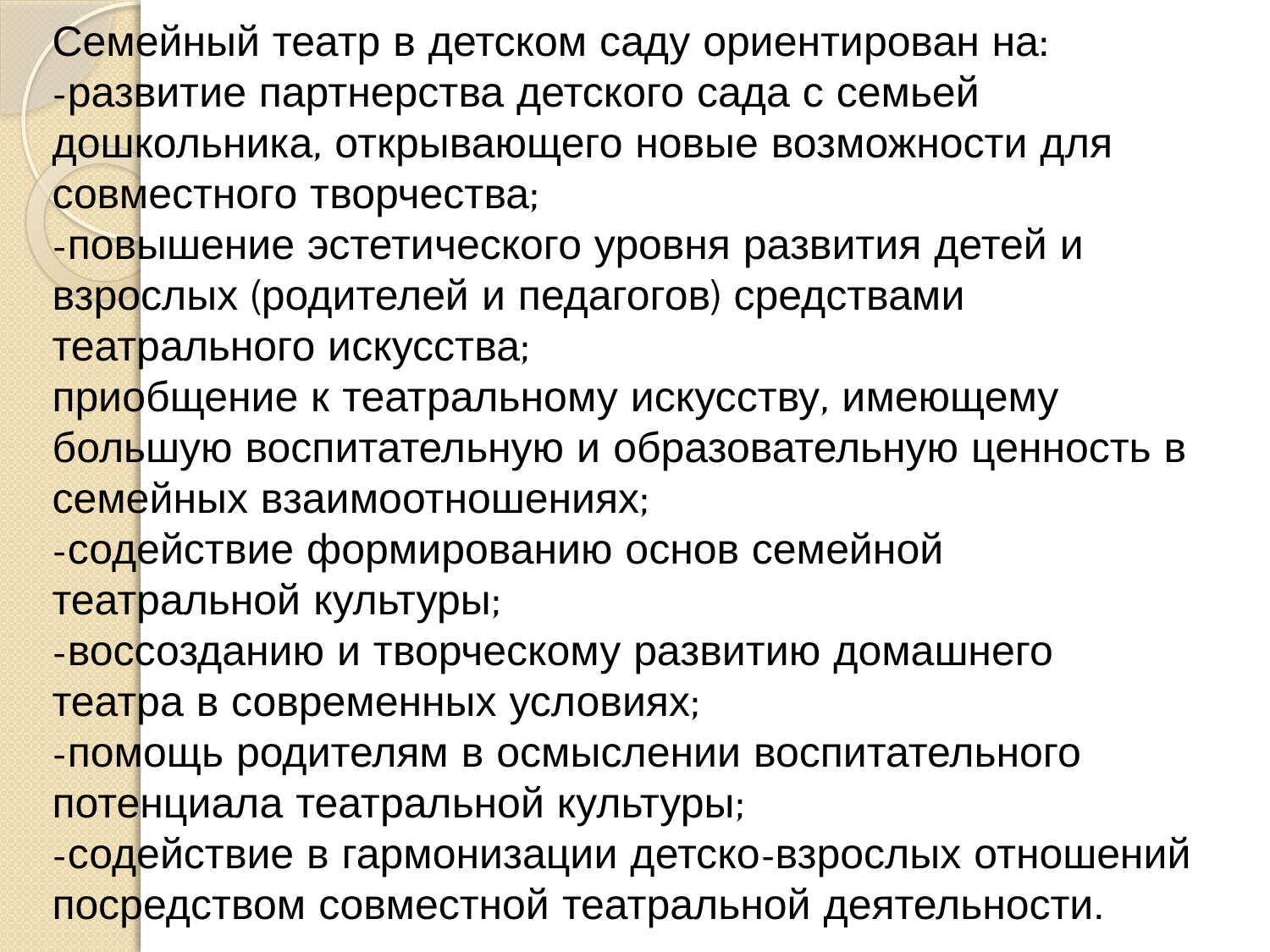

# Семейный театр в детском саду ориентирован на: -развитие партнерства детского сада с семьей дошкольника, открывающего новые возможности для совместного творчества; -повышение эстетического уровня развития детей и взрослых (родителей и педагогов) средствами театрального искусства; приобщение к театральному искусству, имеющему большую воспитательную и образовательную ценность в семейных взаимоотношениях; -содействие формированию основ семейной театральной культуры; -воссозданию и творческому развитию домашнего театра в современных условиях; -помощь родителям в осмыслении воспитательного потенциала театральной культуры; -содействие в гармонизации детско-взрослых отношений посредством совместной театральной деятельности.